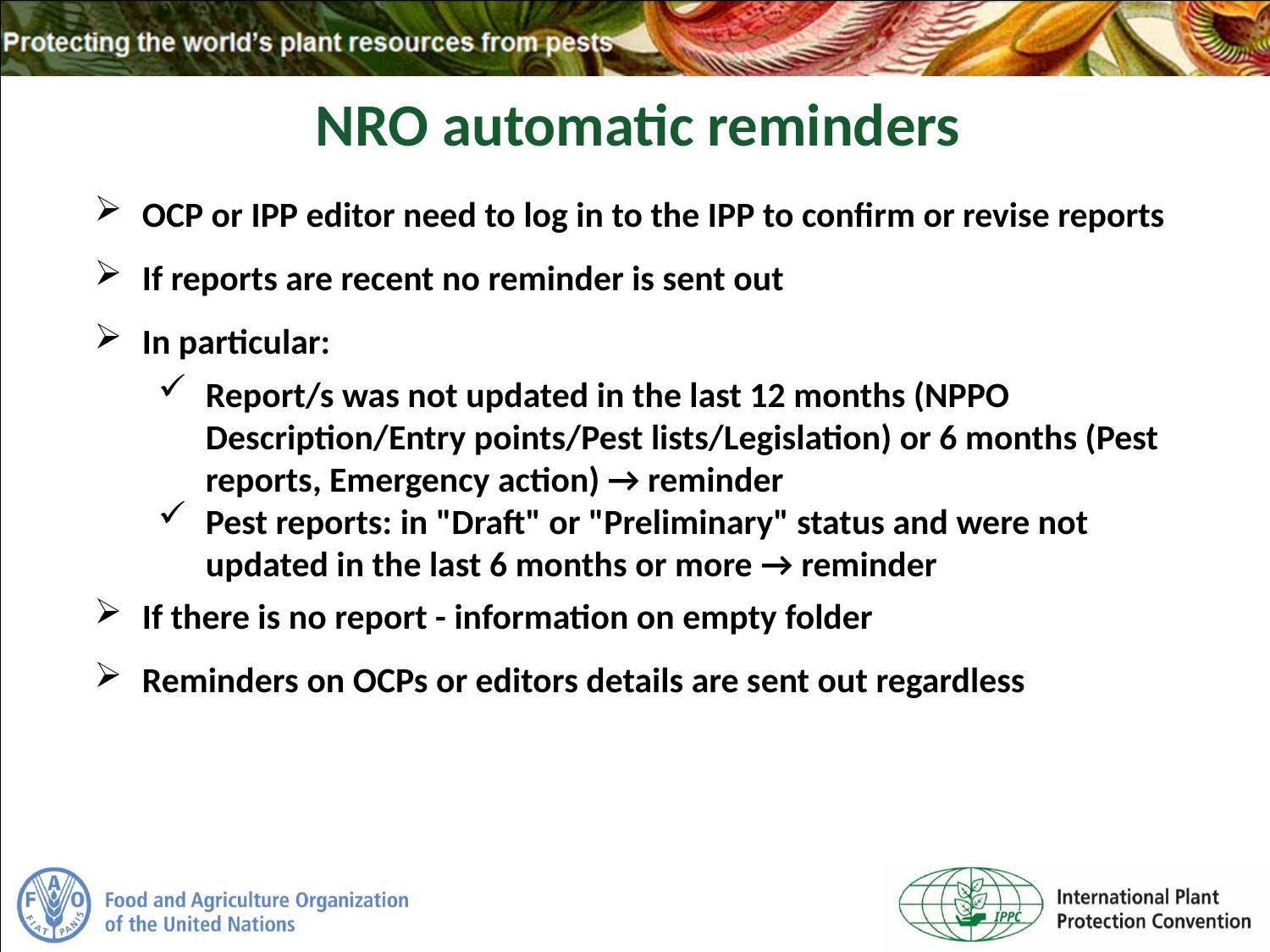

NRO automatic reminders
OCP or IPP editor need to log in to the IPP to confirm or revise reports
If reports are recent no reminder is sent out
In particular:
Report/s was not updated in the last 12 months (NPPO Description/Entry points/Pest lists/Legislation) or 6 months (Pest reports, Emergency action) → reminder
Pest reports: in "Draft" or "Preliminary" status and were not updated in the last 6 months or more → reminder
If there is no report - information on empty folder
Reminders on OCPs or editors details are sent out regardless